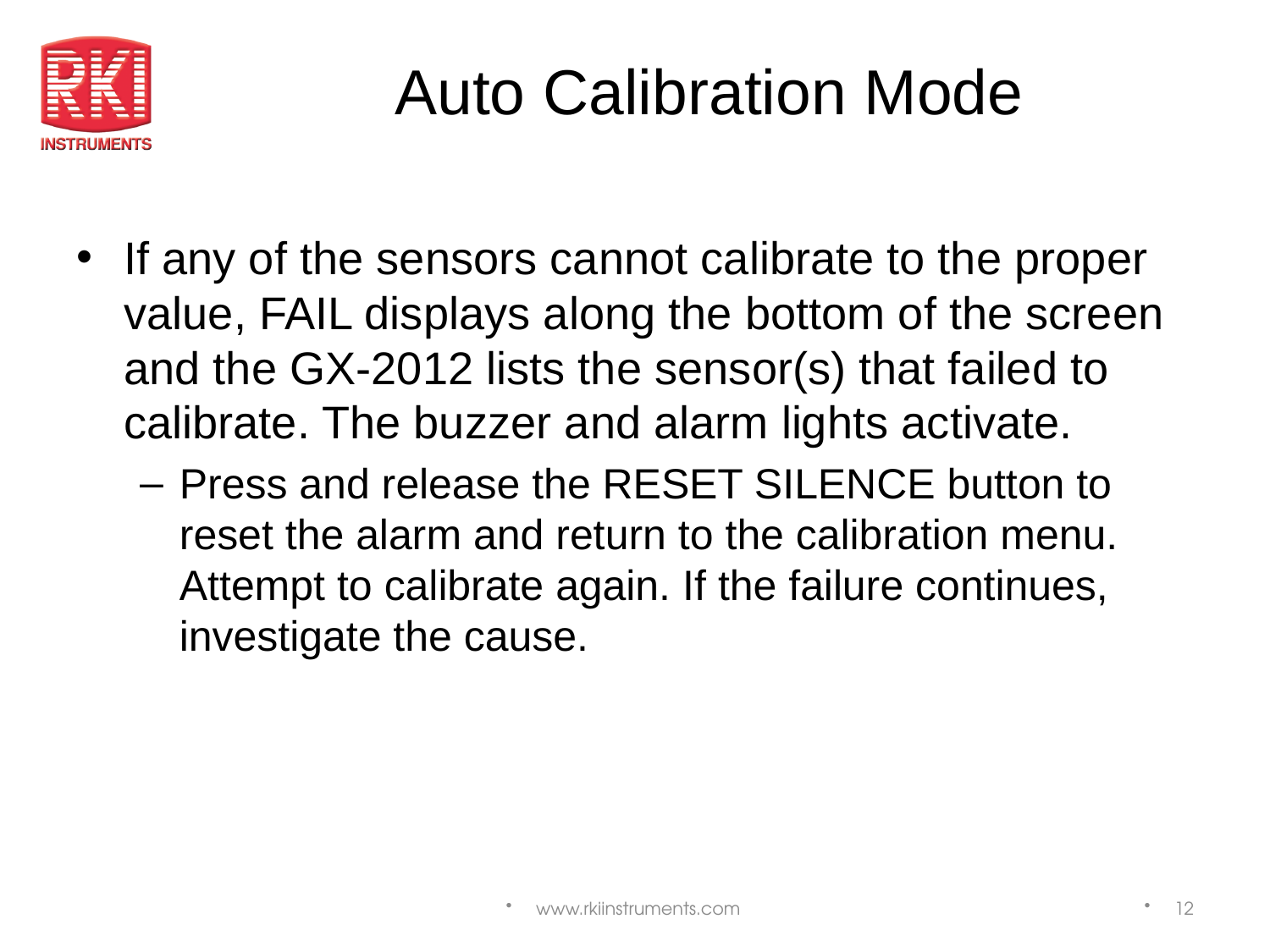

# Auto Calibration Mode
If any of the sensors cannot calibrate to the proper value, FAIL displays along the bottom of the screen and the GX-2012 lists the sensor(s) that failed to calibrate. The buzzer and alarm lights activate.
Press and release the RESET SILENCE button to reset the alarm and return to the calibration menu. Attempt to calibrate again. If the failure continues, investigate the cause.

www.rkiinstruments.com
12